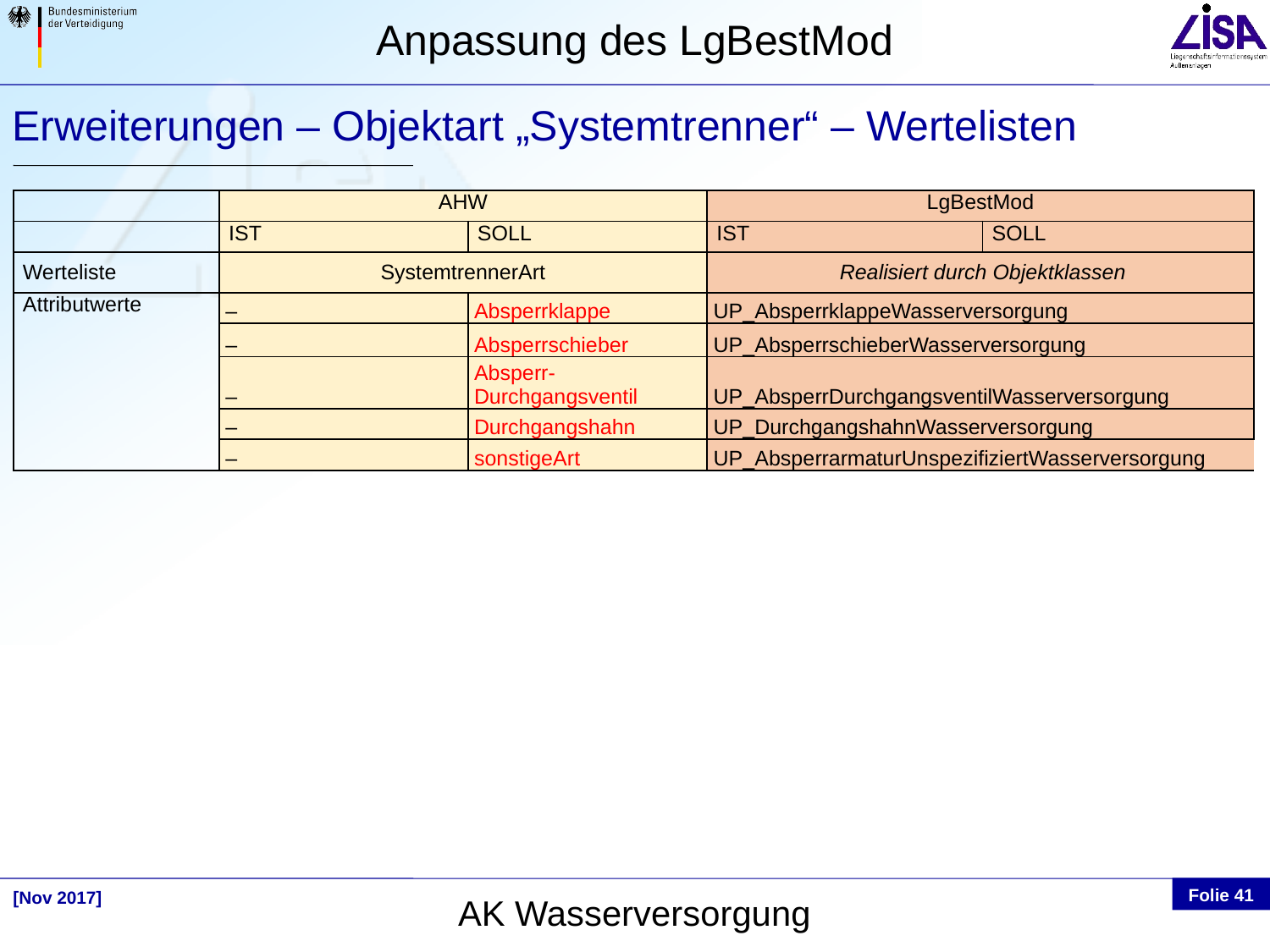

Erweiterungen – Objektart „Systemtrenner“ – Wertelisten

|  | AHW |  | LgBestMod |  |
| --- | --- | --- | --- | --- |
|  | IST | SOLL | IST | SOLL |
| Werteliste | SystemtrennerArt |  | Realisiert durch Objektklassen |  |
| Attributwerte | – | Absperrklappe | UP\_AbsperrklappeWasserversorgung |  |
|  | – | Absperrschieber | UP\_AbsperrschieberWasserversorgung |  |
|  | – | Absperr-Durchgangsventil | UP\_AbsperrDurchgangsventilWasserversorgung |  |
|  | – | Durchgangshahn | UP\_DurchgangshahnWasserversorgung |  |
|  | – | sonstigeArt | UP\_AbsperrarmaturUnspezifiziertWasserversorgung |  |